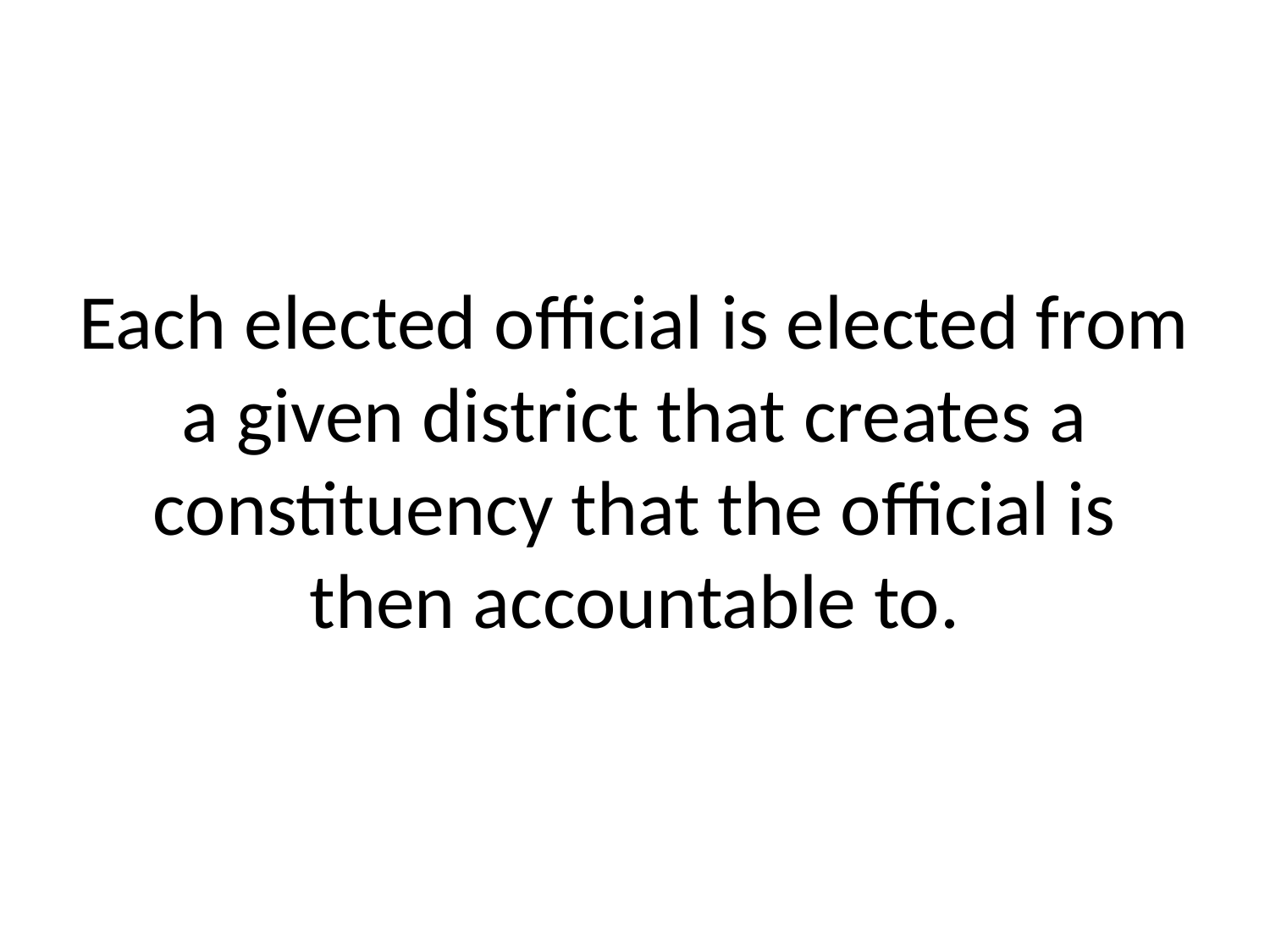

# Each elected official is elected from a given district that creates a constituency that the official is then accountable to.